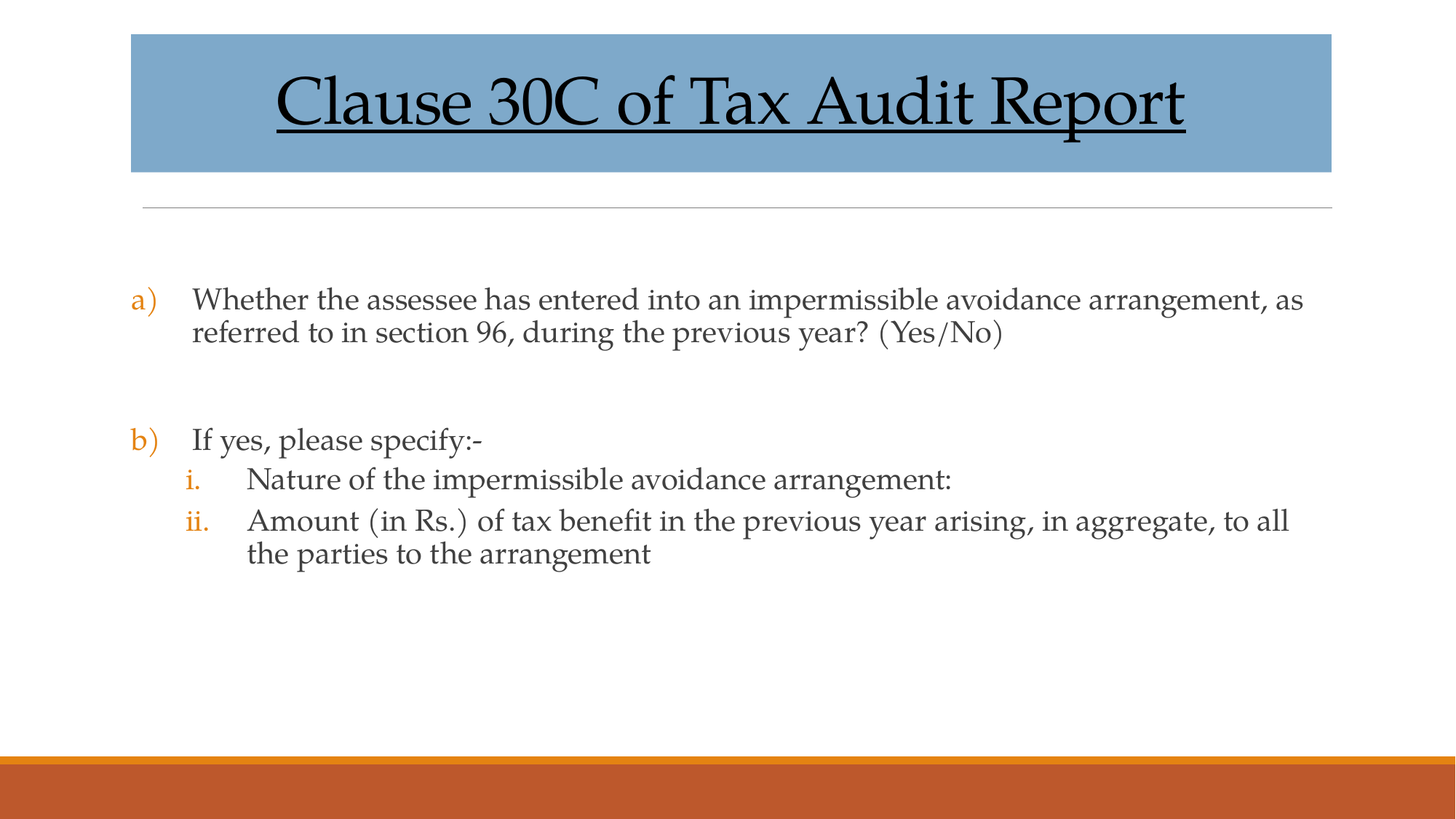

# Clause 30C of Tax Audit Report

Whether the assessee has entered into an impermissible avoidance arrangement, as referred to in section 96, during the previous year? (Yes/No)

If yes, please specify:-
Nature of the impermissible avoidance arrangement:
Amount (in Rs.) of tax benefit in the previous year arising, in aggregate, to all the parties to the arrangement